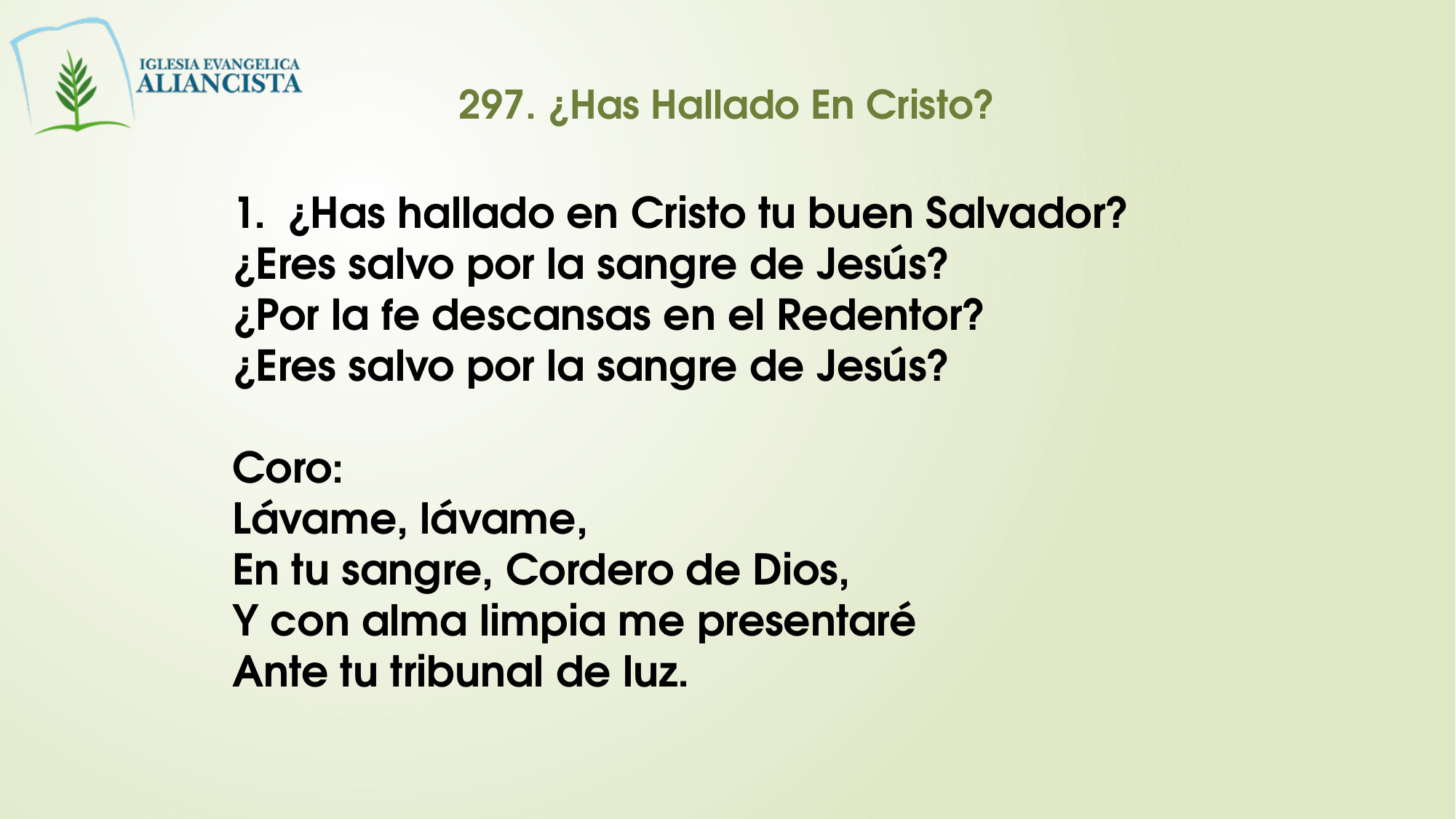

297. ¿Has Hallado En Cristo?
¿Has hallado en Cristo tu buen Salvador?
¿Eres salvo por la sangre de Jesús?
¿Por la fe descansas en el Redentor?
¿Eres salvo por la sangre de Jesús?

Coro:
Lávame, lávame,
En tu sangre, Cordero de Dios,
Y con alma limpia me presentaré
Ante tu tribunal de luz.